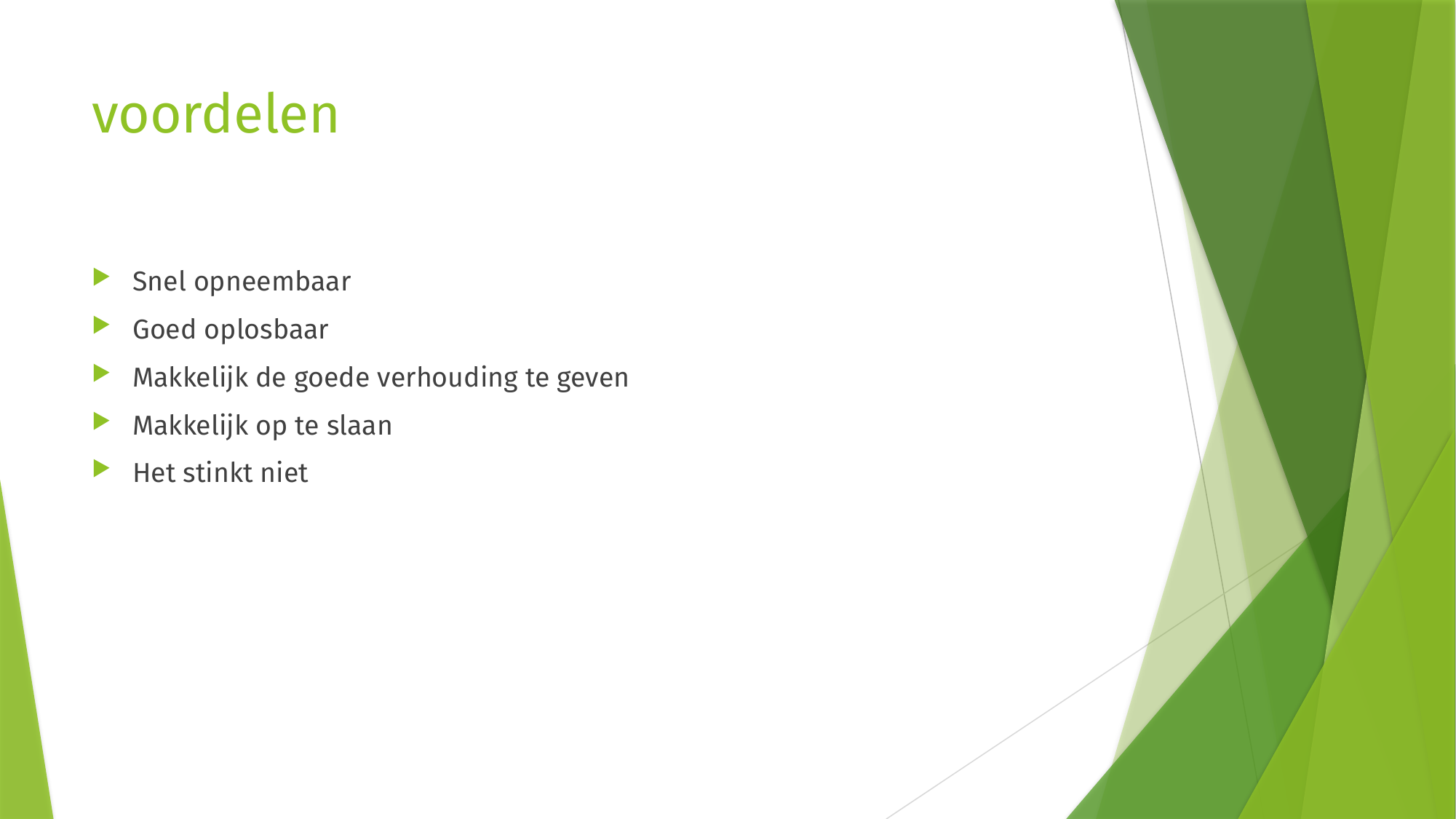

# voordelen
Snel opneembaar
Goed oplosbaar
Makkelijk de goede verhouding te geven
Makkelijk op te slaan
Het stinkt niet